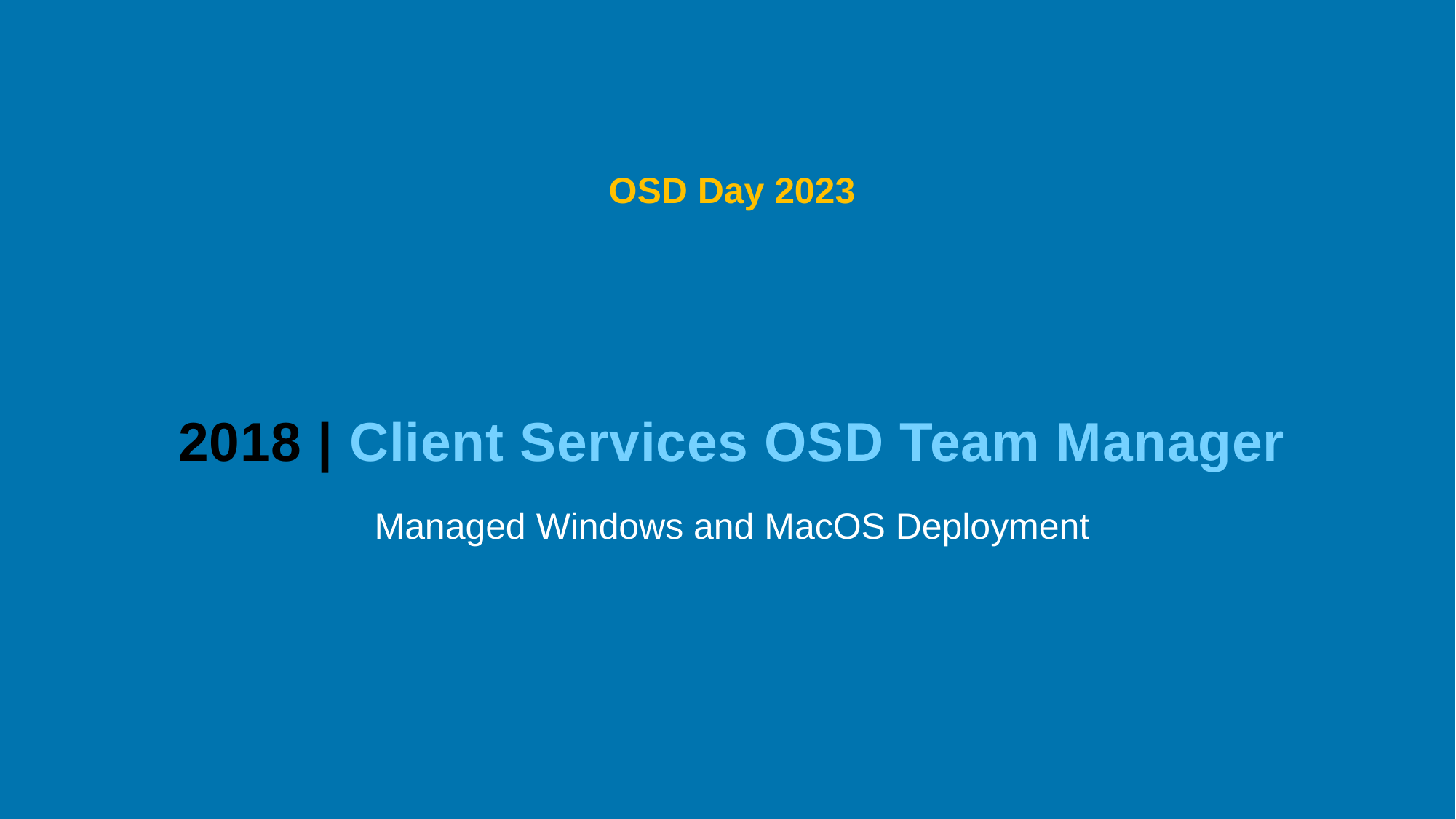

OSD Day 2023
# 2018 | Client Services OSD Team Manager
Managed Windows and MacOS Deployment